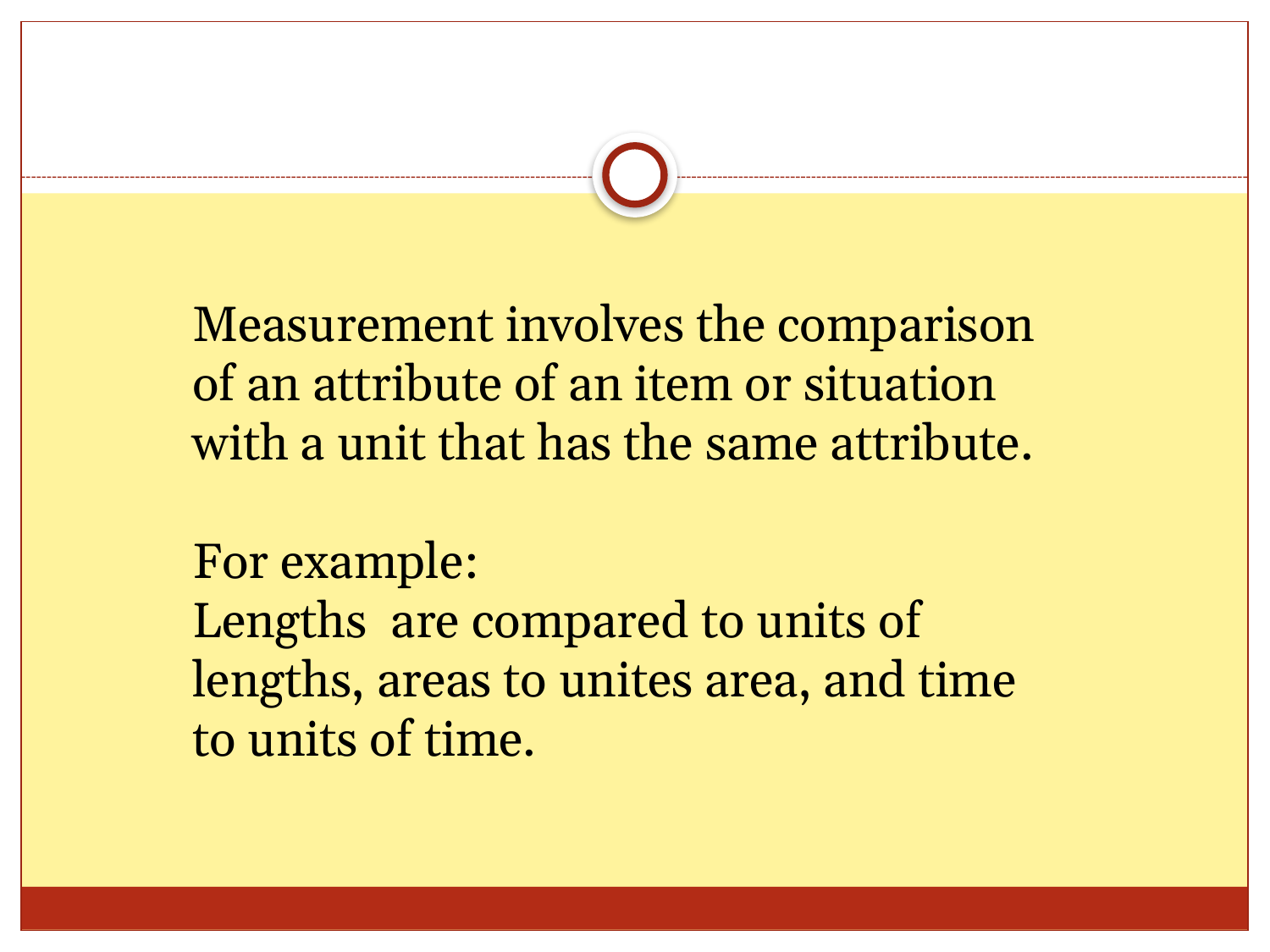

#
Measurement involves the comparison of an attribute of an item or situation with a unit that has the same attribute.

For example:
Lengths  are compared to units of lengths, areas to unites area, and time to units of time.